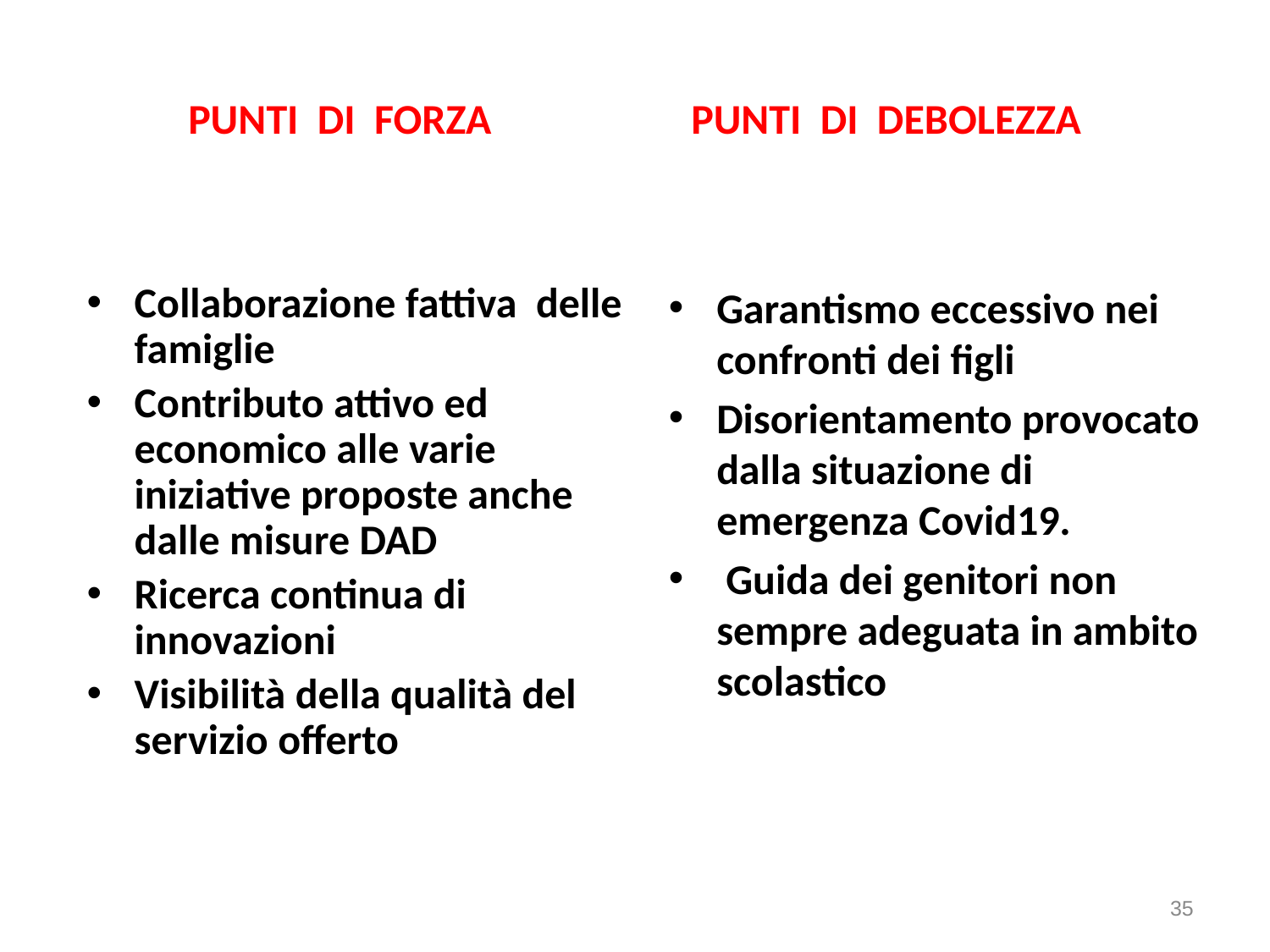

# PUNTI  DI  FORZA                     PUNTI  DI  DEBOLEZZA
Collaborazione fattiva  delle famiglie
Contributo attivo ed economico alle varie iniziative proposte anche dalle misure DAD
Ricerca continua di innovazioni
Visibilità della qualità del servizio offerto
Garantismo eccessivo nei confronti dei figli
Disorientamento provocato dalla situazione di emergenza Covid19.
 Guida dei genitori non  sempre adeguata in ambito scolastico

35